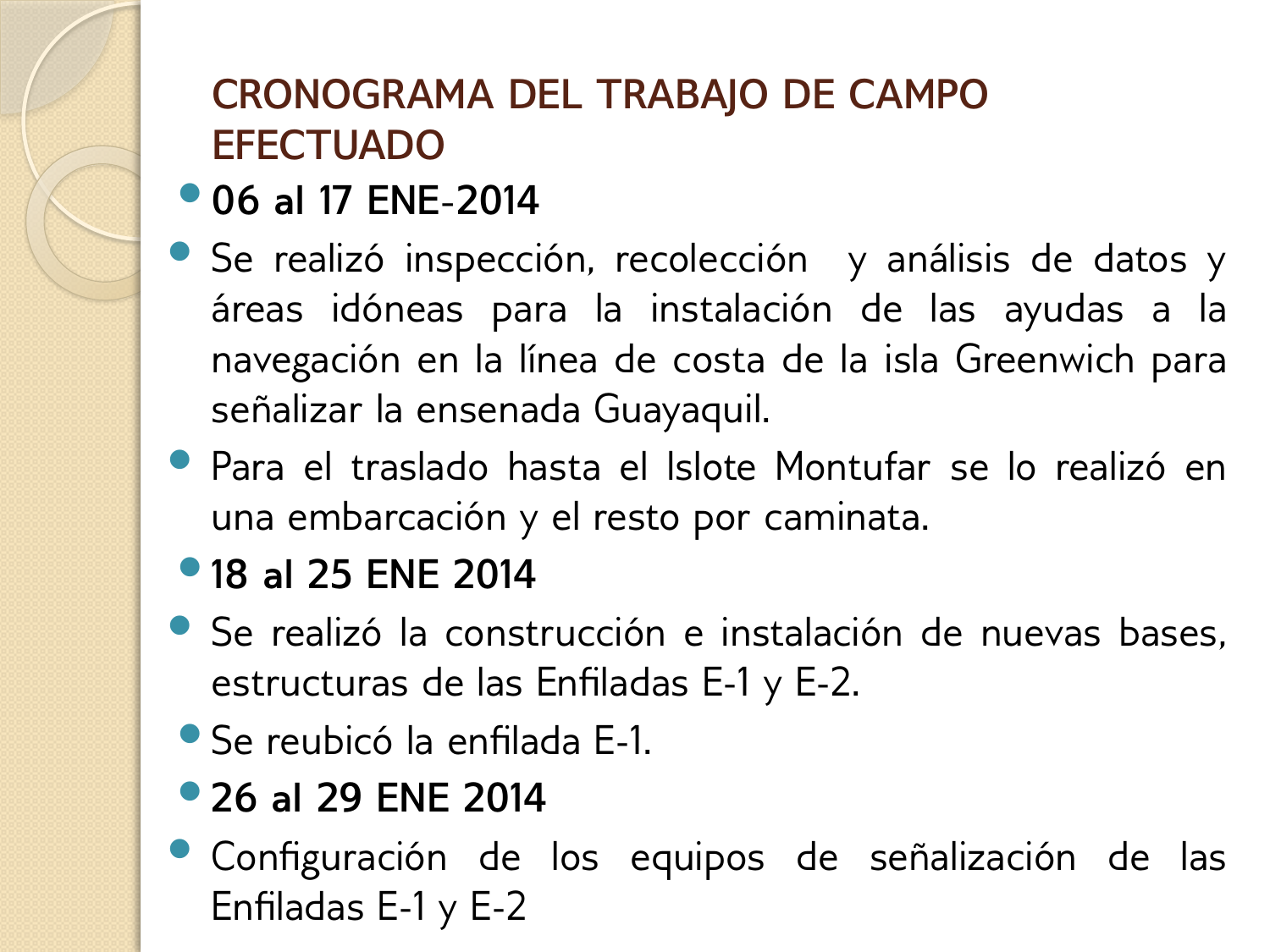

# CRONOGRAMA DEL TRABAJO DE CAMPO EFECTUADO
06 al 17 ENE-2014
Se realizó inspección, recolección  y análisis de datos y áreas idóneas para la instalación de las ayudas a la navegación en la línea de costa de la isla Greenwich para señalizar la ensenada Guayaquil.
Para el traslado hasta el Islote Montufar se lo realizó en una embarcación y el resto por caminata.
18 al 25 ENE 2014
Se realizó la construcción e instalación de nuevas bases, estructuras de las Enfiladas E-1 y E-2.
Se reubicó la enfilada E-1.
26 al 29 ENE 2014
Configuración de los equipos de señalización de las Enfiladas E-1 y E-2